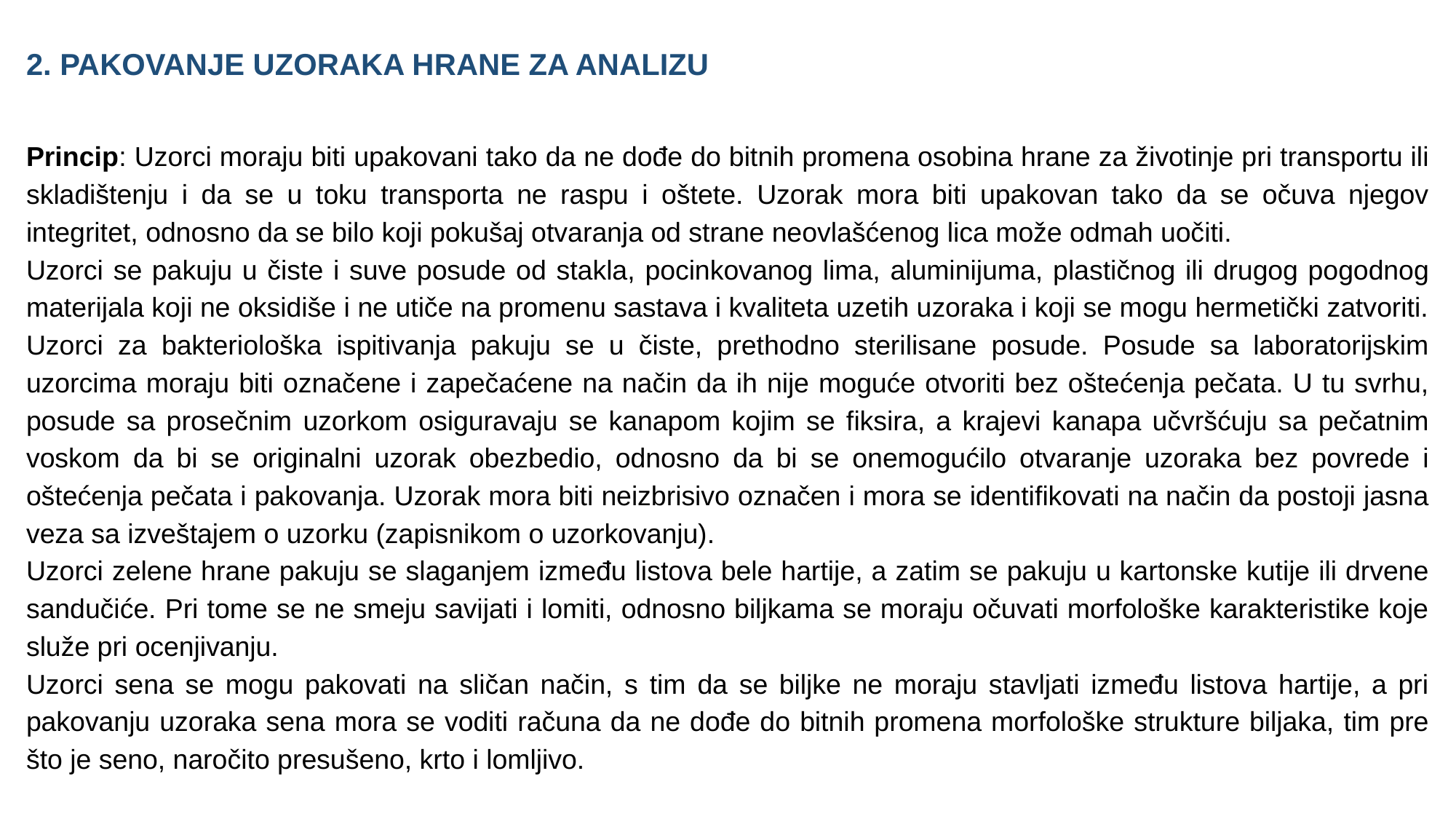

2. PAKOVANJE UZORAKA HRANE ZA ANALIZU

Princip: Uzorci moraju biti upakovani tako da ne dođe do bitnih promena osobina hrane za životinje pri transportu ili skladištenju i da se u toku transporta ne raspu i oštete. Uzorak mora biti upakovan tako da se očuva njegov integritet, odnosno da se bilo koji pokušaj otvaranja od strane neovlašćenog lica može odmah uočiti.
Uzorci se pakuju u čiste i suve posude od stakla, pocinkovanog lima, aluminijuma, plastičnog ili drugog pogodnog materijala koji ne oksidiše i ne utiče na promenu sastava i kvaliteta uzetih uzoraka i koji se mogu hermetički zatvoriti. Uzorci za bakteriološka ispitivanja pakuju se u čiste, prethodno sterilisane posude. Posude sa laboratorijskim uzorcima moraju biti označene i zapečaćene na način da ih nije moguće otvoriti bez oštećenja pečata. U tu svrhu, posude sa prosečnim uzorkom osiguravaju se kanapom kojim se fiksira, a krajevi kanapa učvršćuju sa pečatnim voskom da bi se originalni uzorak obezbedio, odnosno da bi se onemogućilo otvaranje uzoraka bez povrede i oštećenja pečata i pakovanja. Uzorak mora biti neizbrisivo označen i mora se identifikovati na način da postoji jasna veza sa izveštajem o uzorku (zapisnikom o uzorkovanju).
Uzorci zelene hrane pakuju se slaganjem između listova bele hartije, a zatim se pakuju u kartonske kutije ili drvene sandučiće. Pri tome se ne smeju savijati i lomiti, odnosno biljkama se moraju očuvati morfološke karakteristike koje služe pri ocenjivanju.
Uzorci sena se mogu pakovati na sličan način, s tim da se biljke ne moraju stavljati između listova hartije, a pri pakovanju uzoraka sena mora se voditi računa da ne dođe do bitnih promena morfološke strukture biljaka, tim pre što je seno, naročito presušeno, krto i lomljivo.